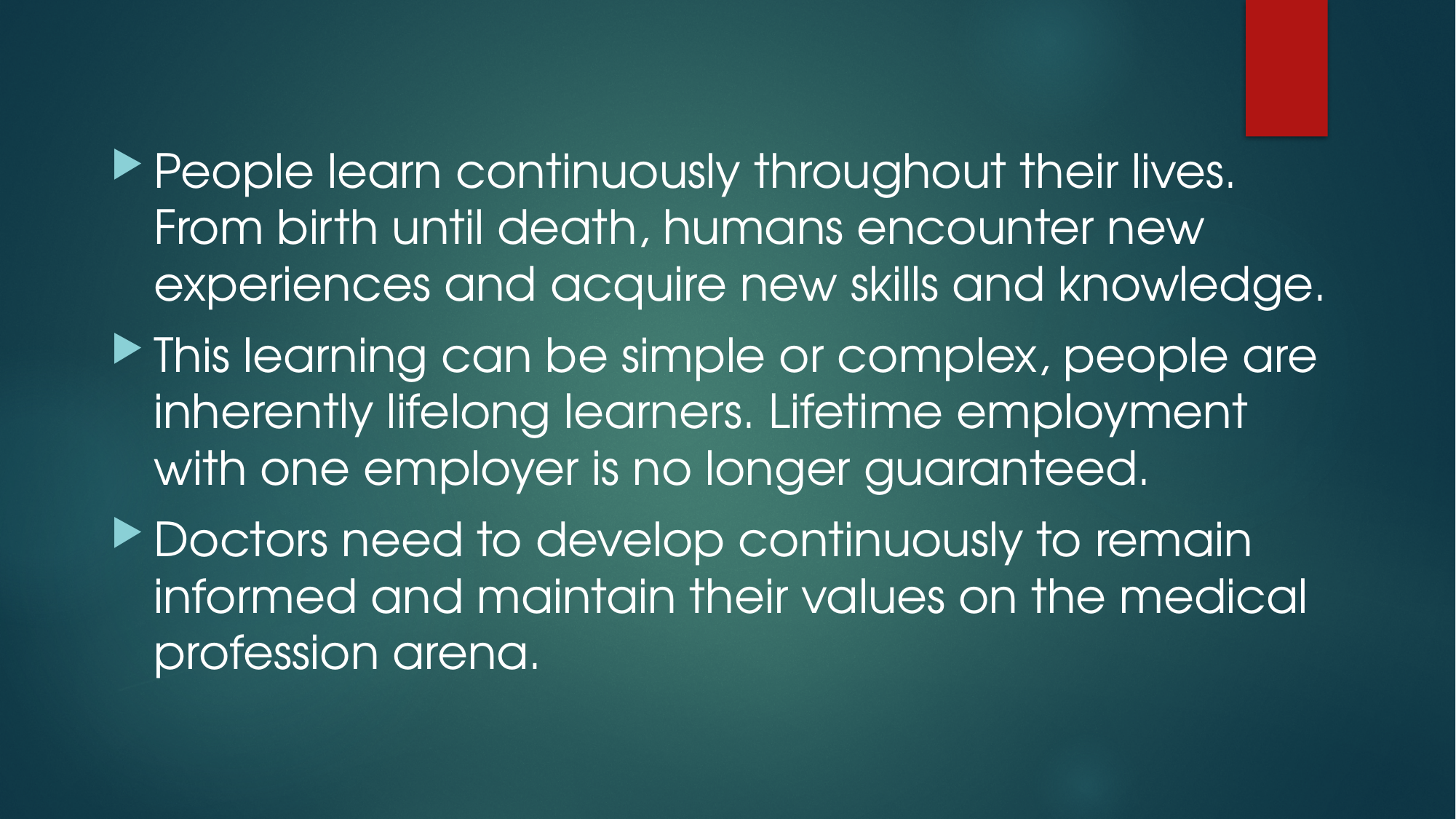

#
People learn continuously throughout their lives. From birth until death, humans encounter new experiences and acquire new skills and knowledge.
This learning can be simple or complex, people are inherently lifelong learners. Lifetime employment with one employer is no longer guaranteed.
Doctors need to develop continuously to remain informed and maintain their values on the medical profession arena.